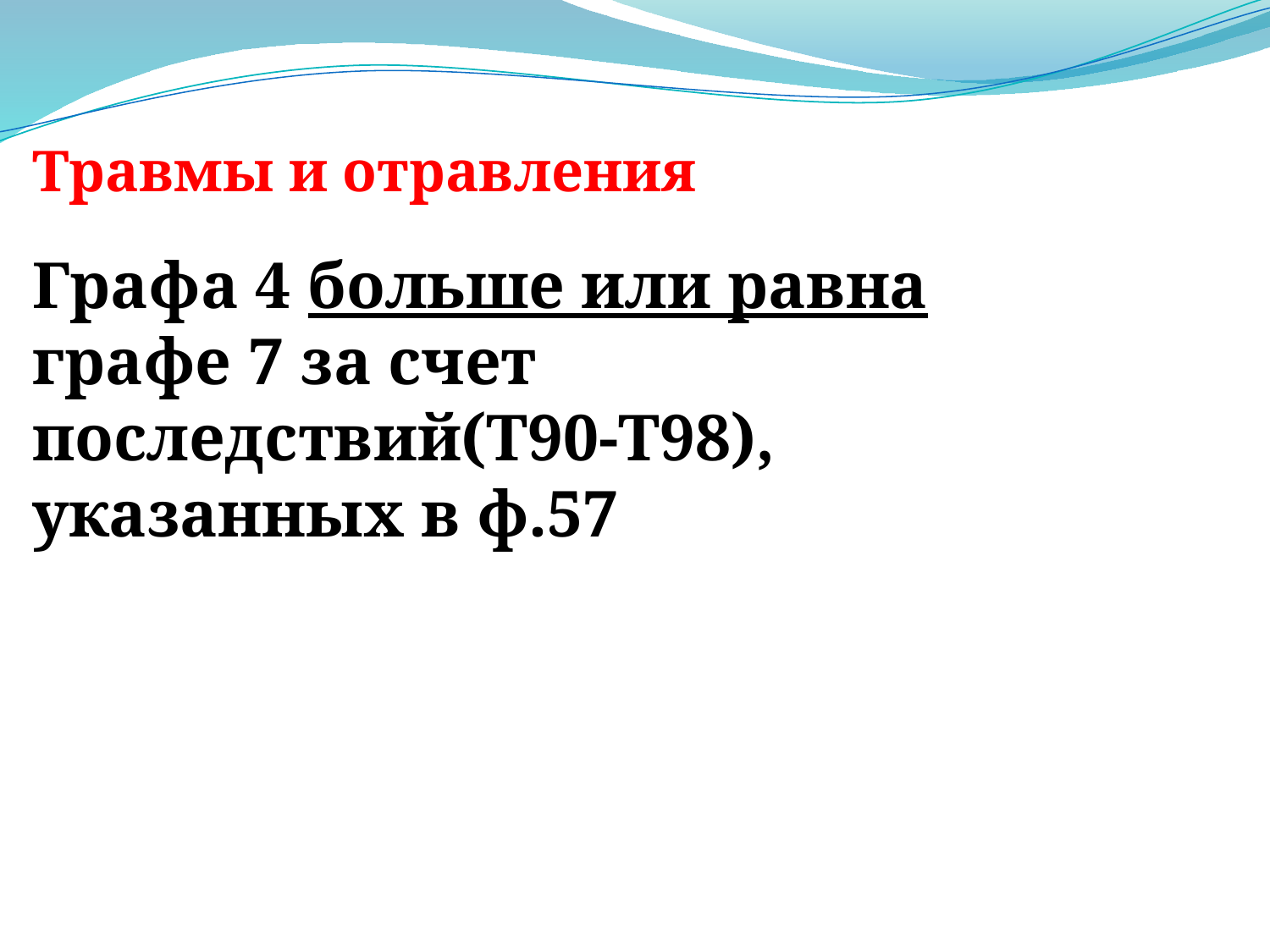

Травмы и отравления

Графа 4 больше или равна графе 7 за счет последствий(Т90-Т98),
указанных в ф.57